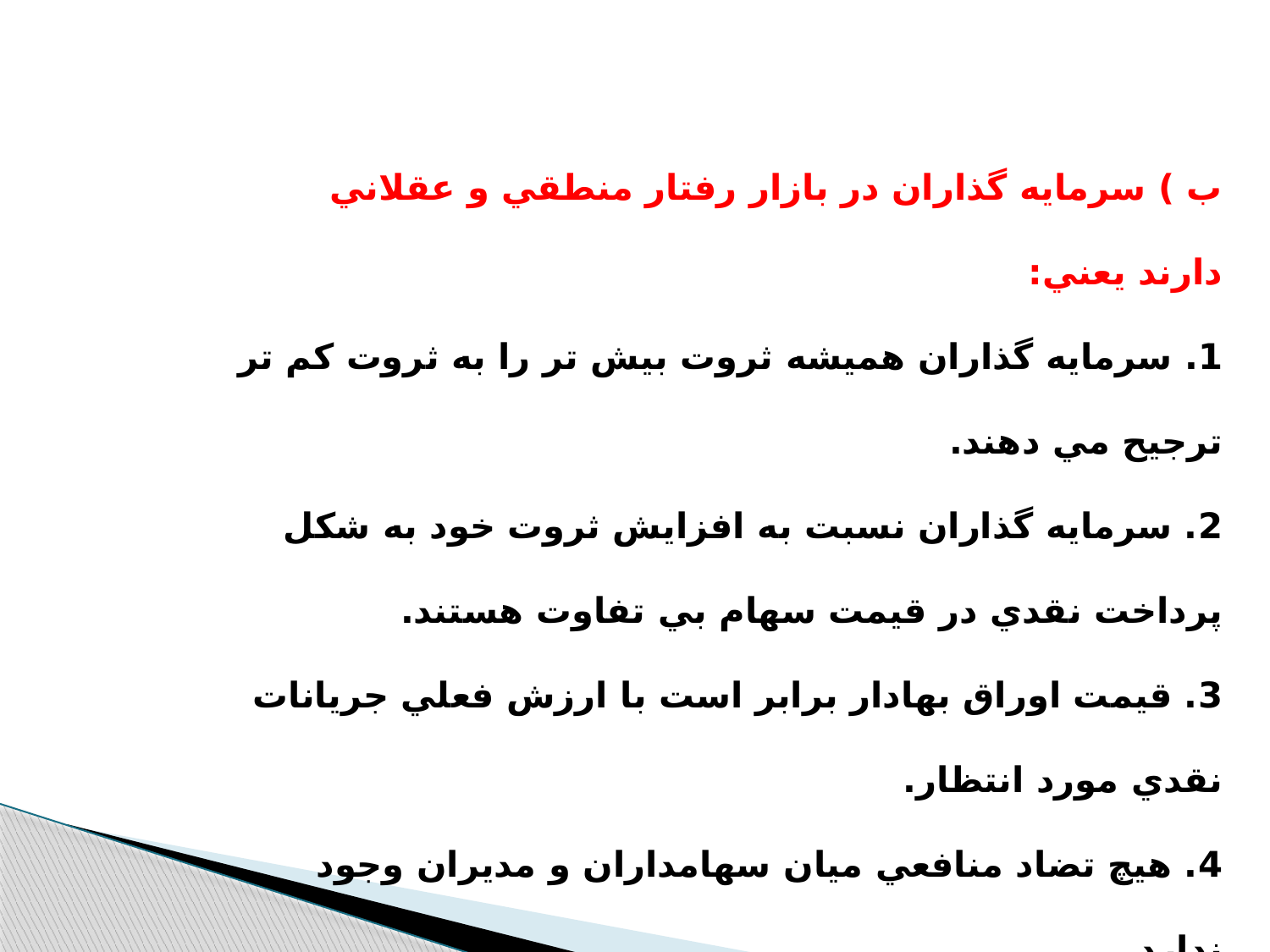

ب ) سرمايه گذاران در بازار رفتار منطقي و عقلاني دارند يعني:
1. سرمايه گذاران هميشه ثروت بيش تر را به ثروت كم تر ترجيح مي دهند.
2. سرمايه گذاران نسبت به افزايش ثروت خود به شكل پرداخت نقدي در قيمت سهام بي تفاوت هستند.
3. قيمت اوراق بهادار برابر است با ارزش فعلي جريانات نقدي مورد انتظار.
4. هيچ تضاد منافعي ميان سهامداران و مديران وجود ندارد.